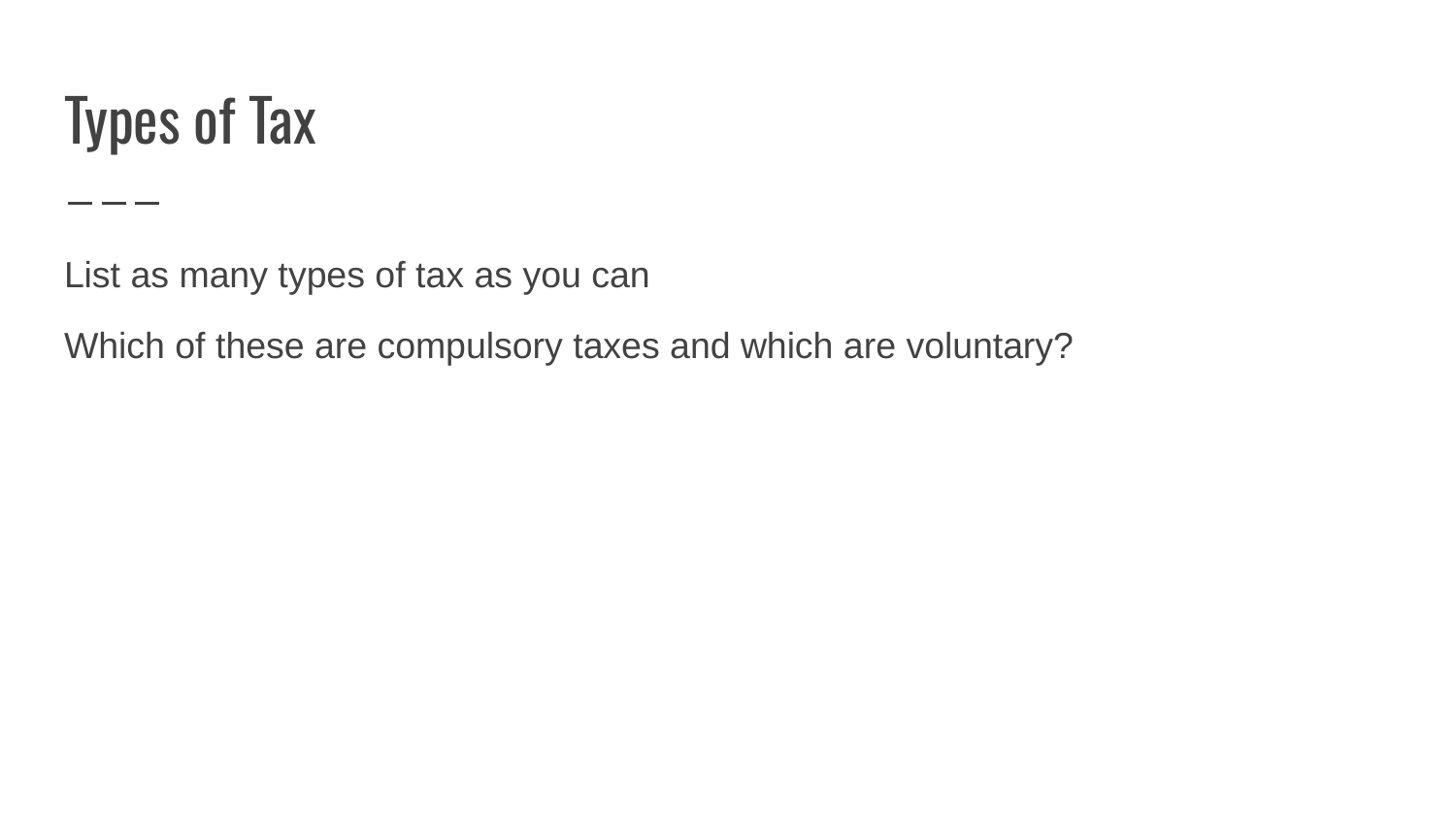

# Types of Tax
List as many types of tax as you can
Which of these are compulsory taxes and which are voluntary?